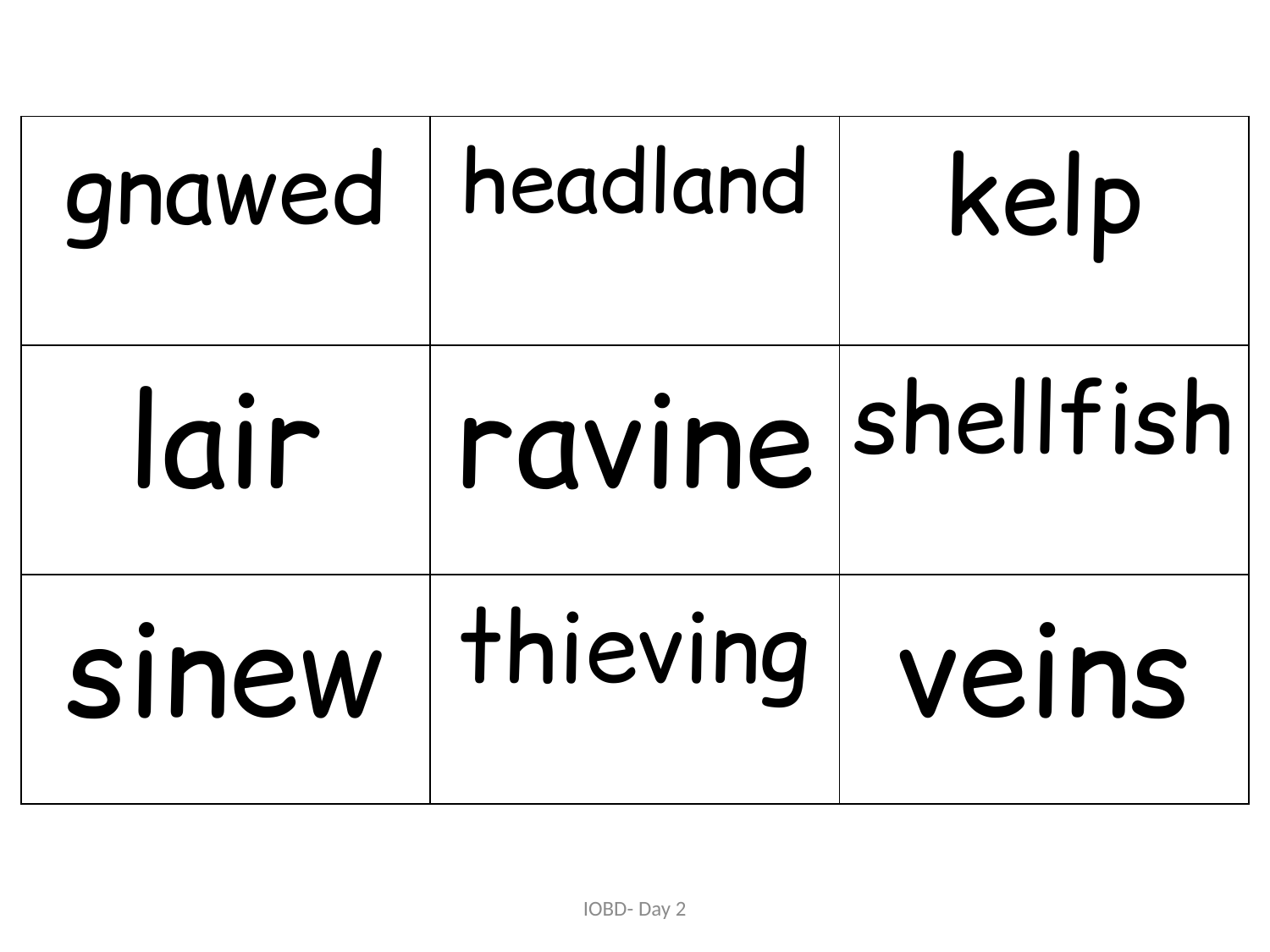

| gnawed | headland | kelp |
| --- | --- | --- |
| lair | ravine | shellfish |
| sinew | thieving | veins |
IOBD- Day 2